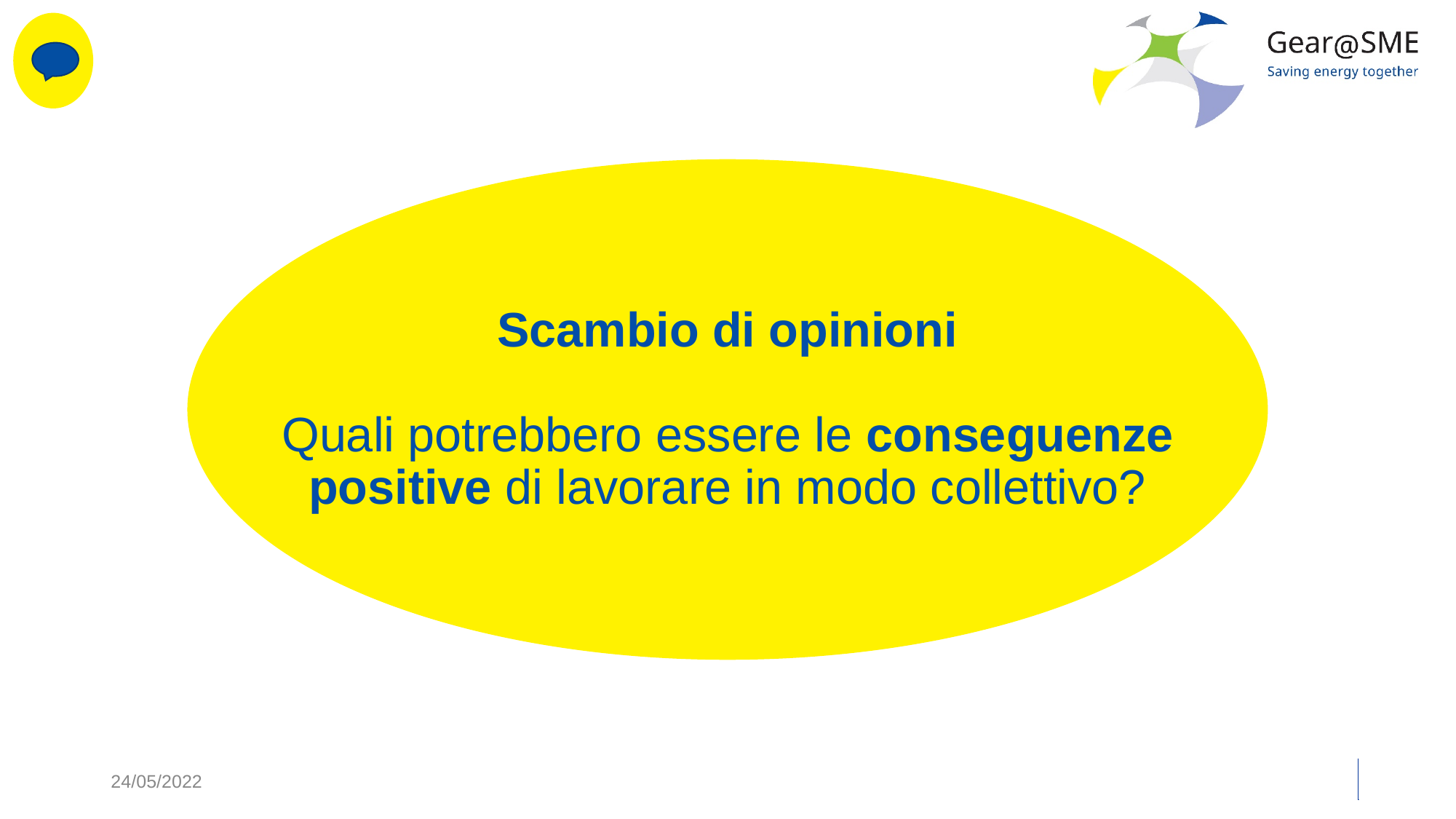

# Scambio di opinioni

Quali potrebbero essere le conseguenze positive di lavorare in modo collettivo?

24/05/2022